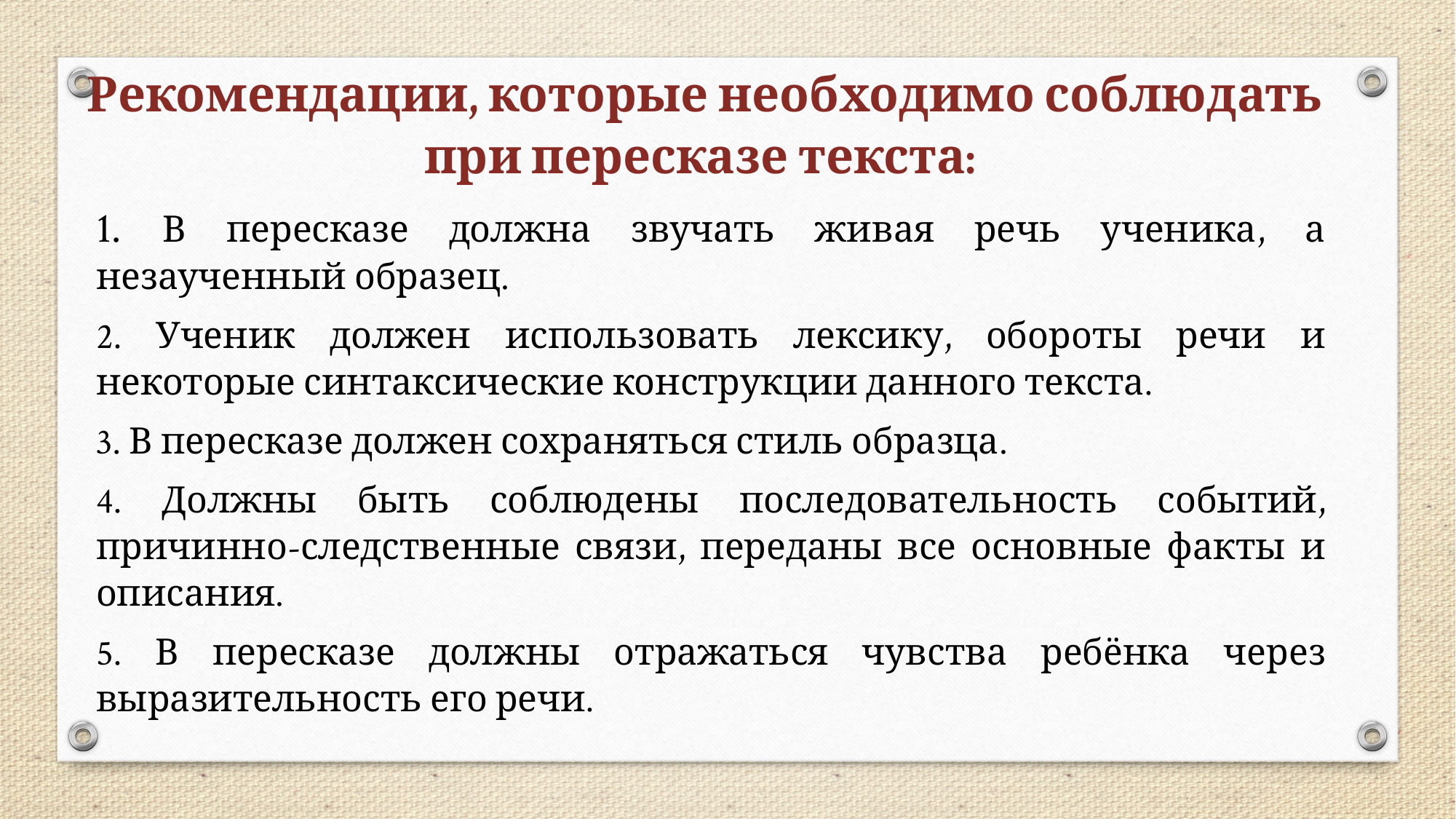

Рекомендации, которые необходимо соблюдать при пересказе текста:
1. В пересказе должна звучать живая речь ученика, а незаученный образец.
2. Ученик должен использовать лексику, обороты речи и некоторые синтаксические конструкции данного текста.
3. В пересказе должен сохраняться стиль образца.
4. Должны быть соблюдены последовательность событий, причинно-следственные связи, переданы все основные факты и описания.
5. В пересказе должны отражаться чувства ребёнка через выразительность его речи.